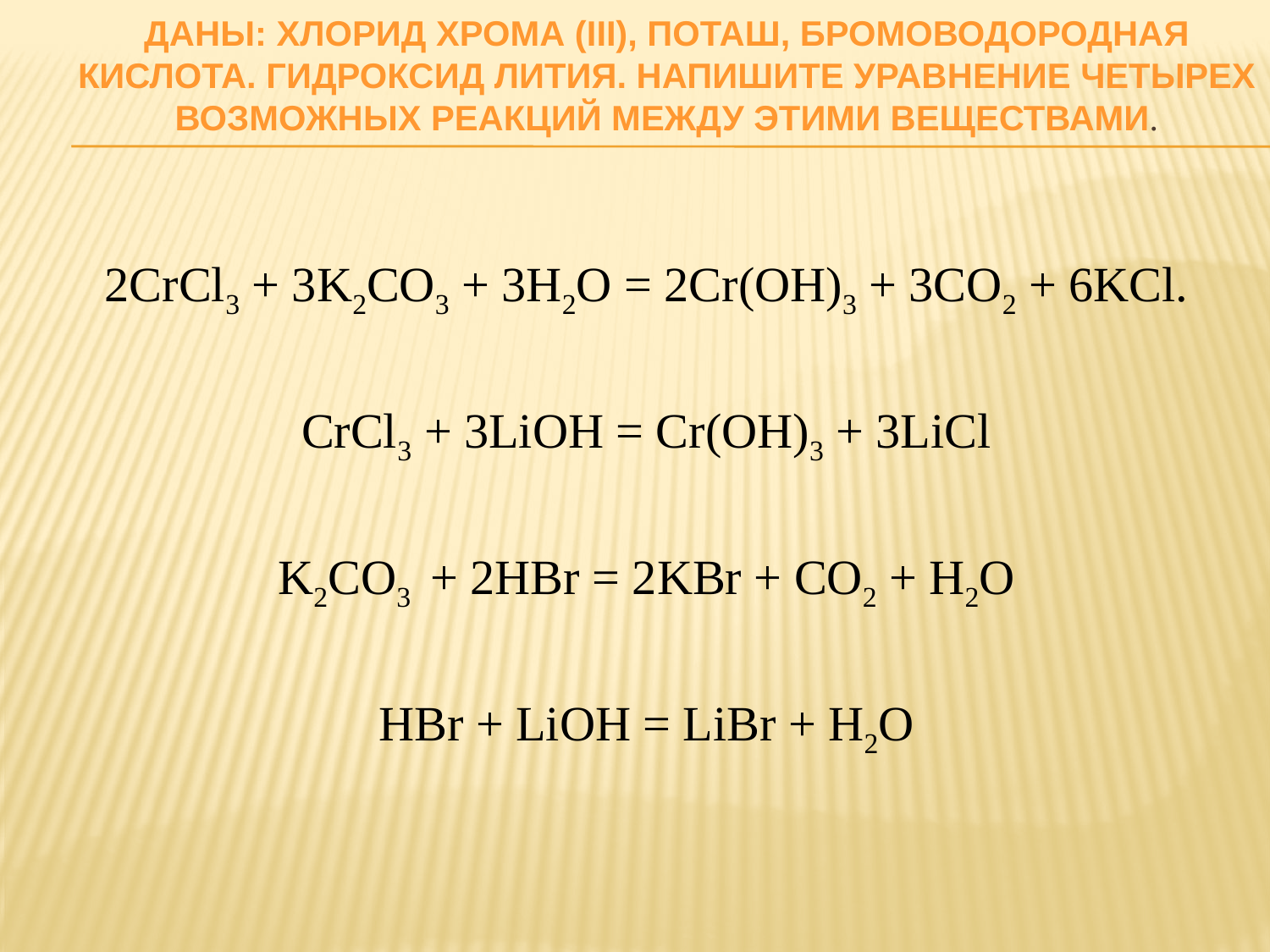

# Даны: хлорид хрома (III), поташ, бромоводородная кислота. гидроксид лития. Напишите уравнение четырех возможных реакций между этими веществами.
2CrCl3 + 3K2CO3 + 3H2O = 2Cr(OH)3 + 3CO2 + 6KCl.

CrCl3 + 3LiOH = Cr(OH)3 + 3LiCl

K2CO3  + 2HBr = 2KBr + CO2 + H2O

HBr + LiOH = LiBr + H2O